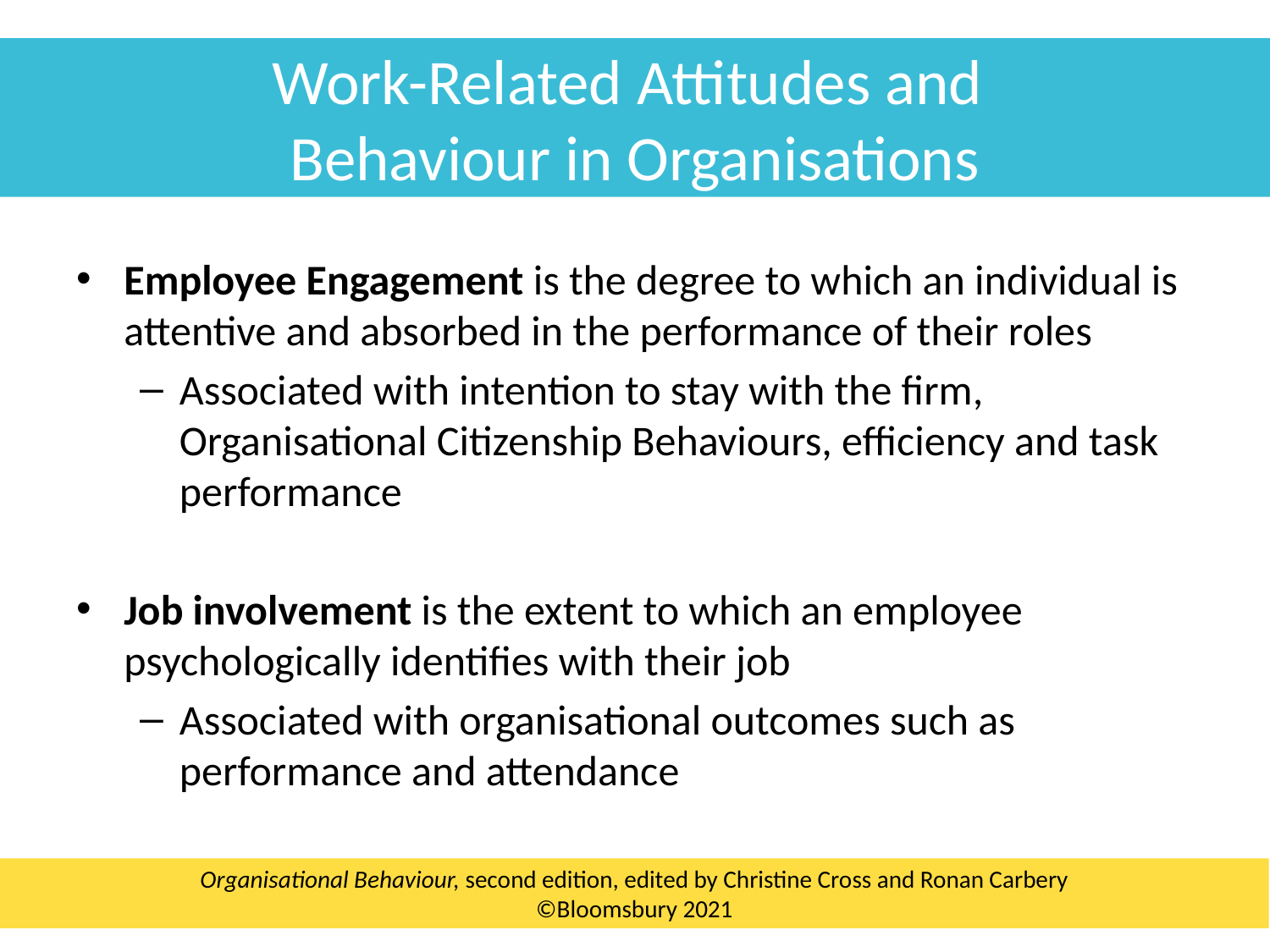

Work-Related Attitudes and
Behaviour in Organisations
Employee Engagement is the degree to which an individual is attentive and absorbed in the performance of their roles
Associated with intention to stay with the firm, Organisational Citizenship Behaviours, efficiency and task performance

Job involvement is the extent to which an employee psychologically identifies with their job
Associated with organisational outcomes such as performance and attendance